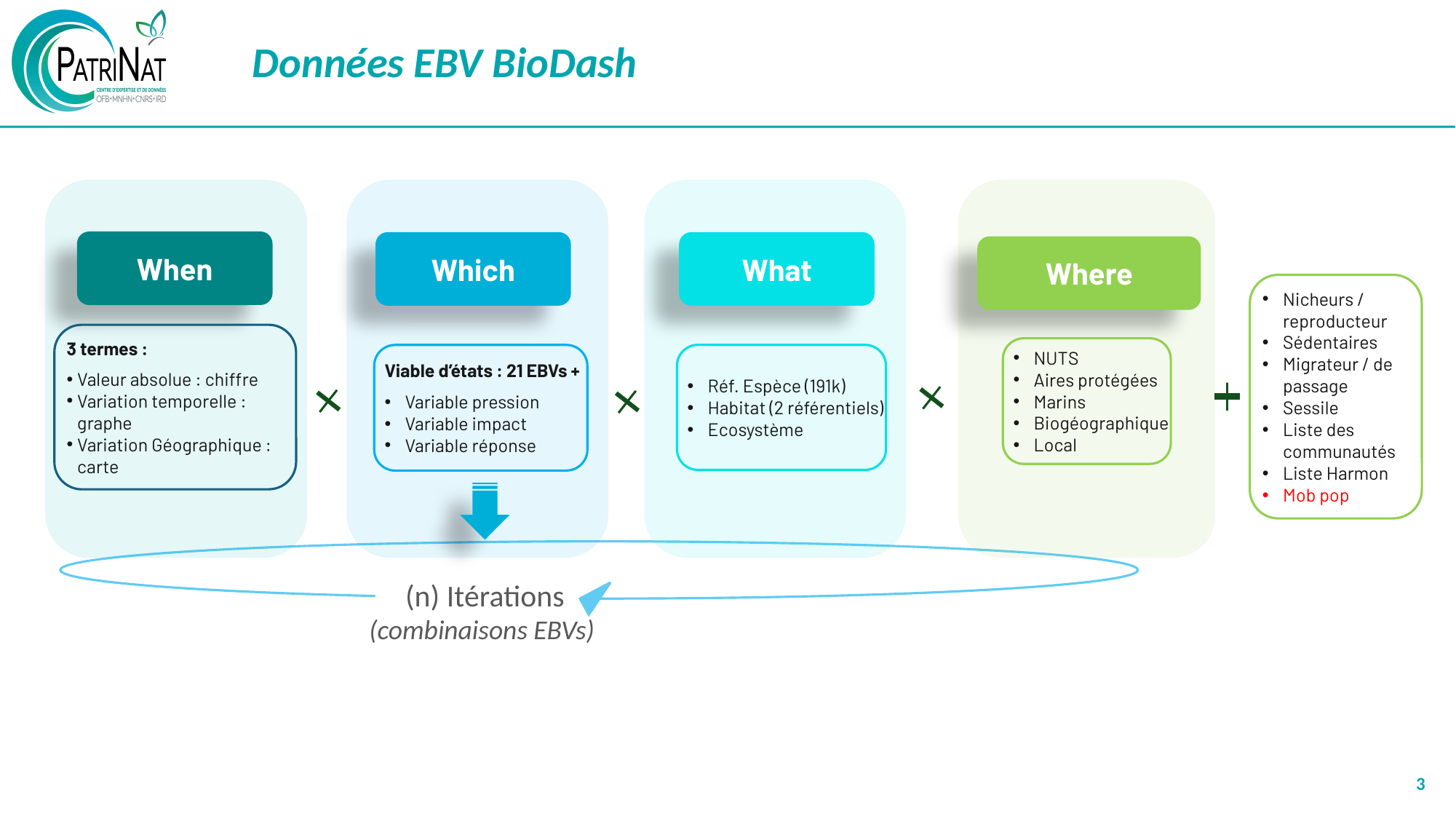

Données EBV BioDash

When
3 termes :
Valeur absolue : chiffre
Variation temporelle : graphe
Variation Géographique : carte

Which
Viable d’états : 21 EBVs +
Variable pression
Variable impact
Variable réponse

What
Réf. Espèce (191k)
Habitat (2 référentiels)
Ecosystème

Where
Nicheurs / reproducteur
Sédentaires
Migrateur / de passage
Sessile
Liste des communautés
Liste Harmon
Mob pop

NUTS
Aires protégées
Marins
Biogéographique
Local

(n) Itérations
(combinaisons EBVs)
3